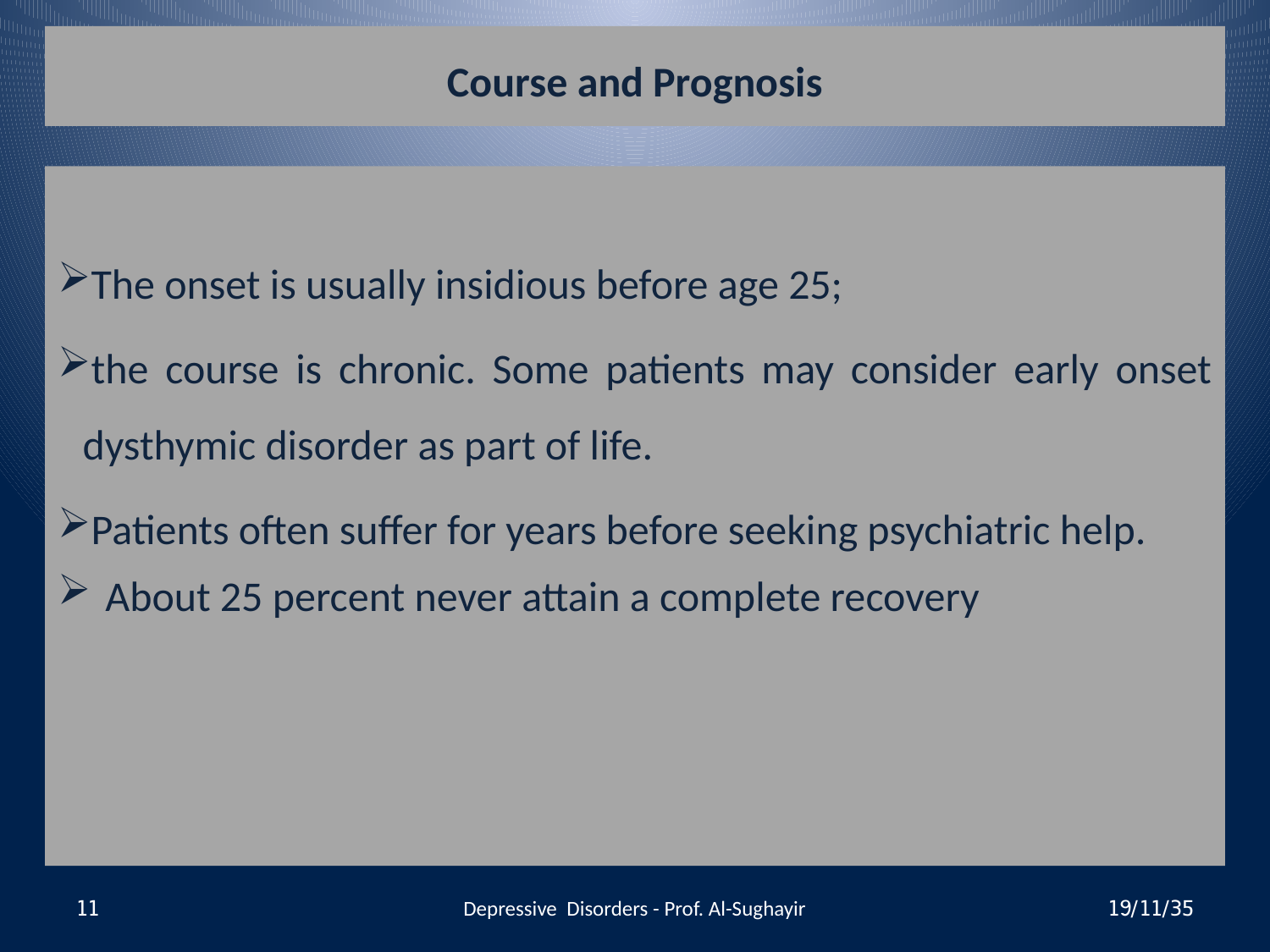

# Course and Prognosis

The onset is usually insidious before age 25;
the course is chronic. Some patients may consider early onset dysthymic disorder as part of life.
Patients often suffer for years before seeking psychiatric help.
About 25 percent never attain a complete recovery

11
Depressive  Disorders - Prof. Al-Sughayir
19/11/35